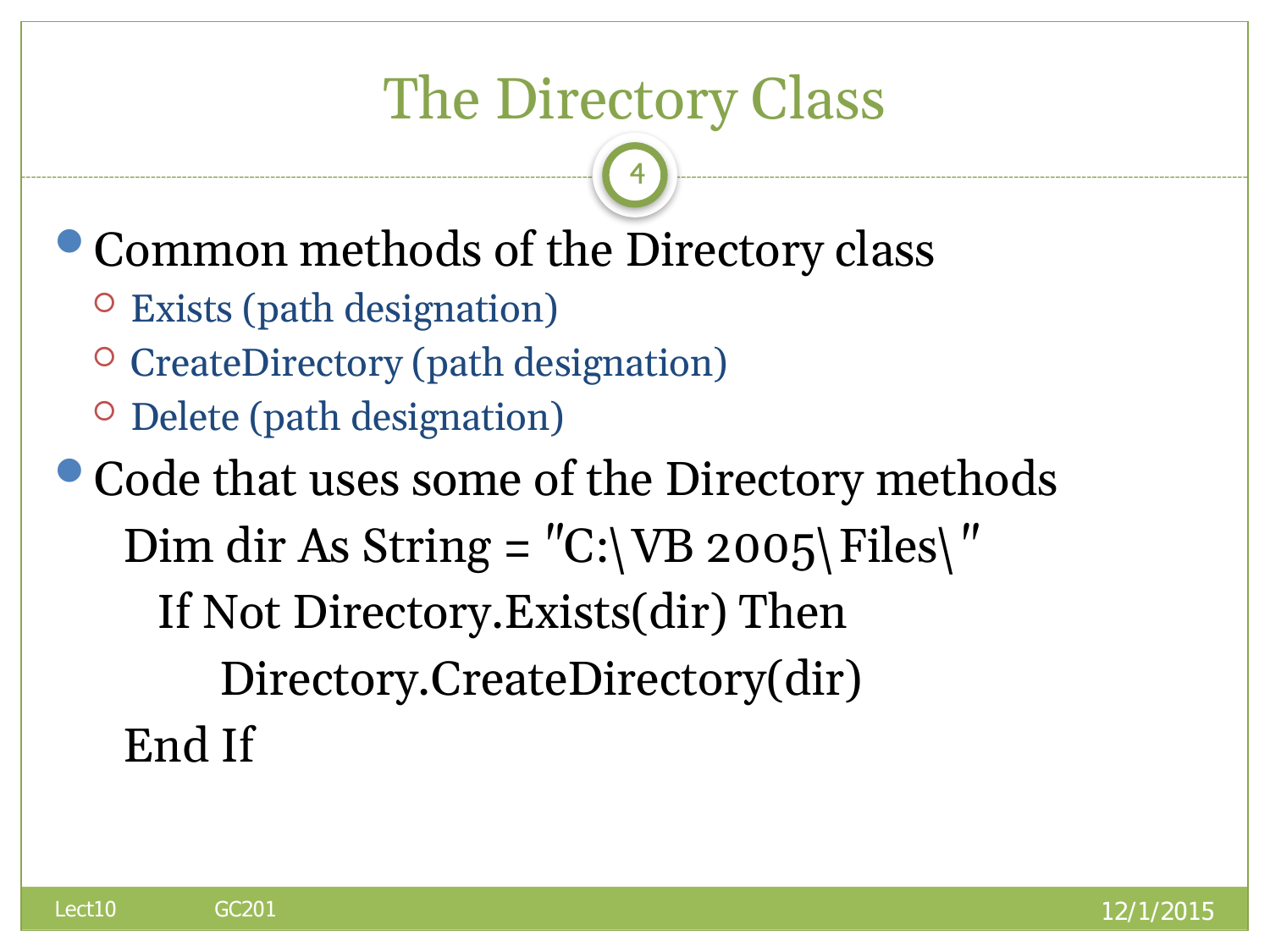

# The Directory Class
4
Common methods of the Directory class
Exists (path designation)
CreateDirectory (path designation)
Delete (path designation)
Code that uses some of the Directory methods
      Dim dir As String = "C:\VB 2005\Files\"
         If Not Directory.Exists(dir) Then
         	Directory.CreateDirectory(dir)
      End If

12/1/2015
Lect10               GC201